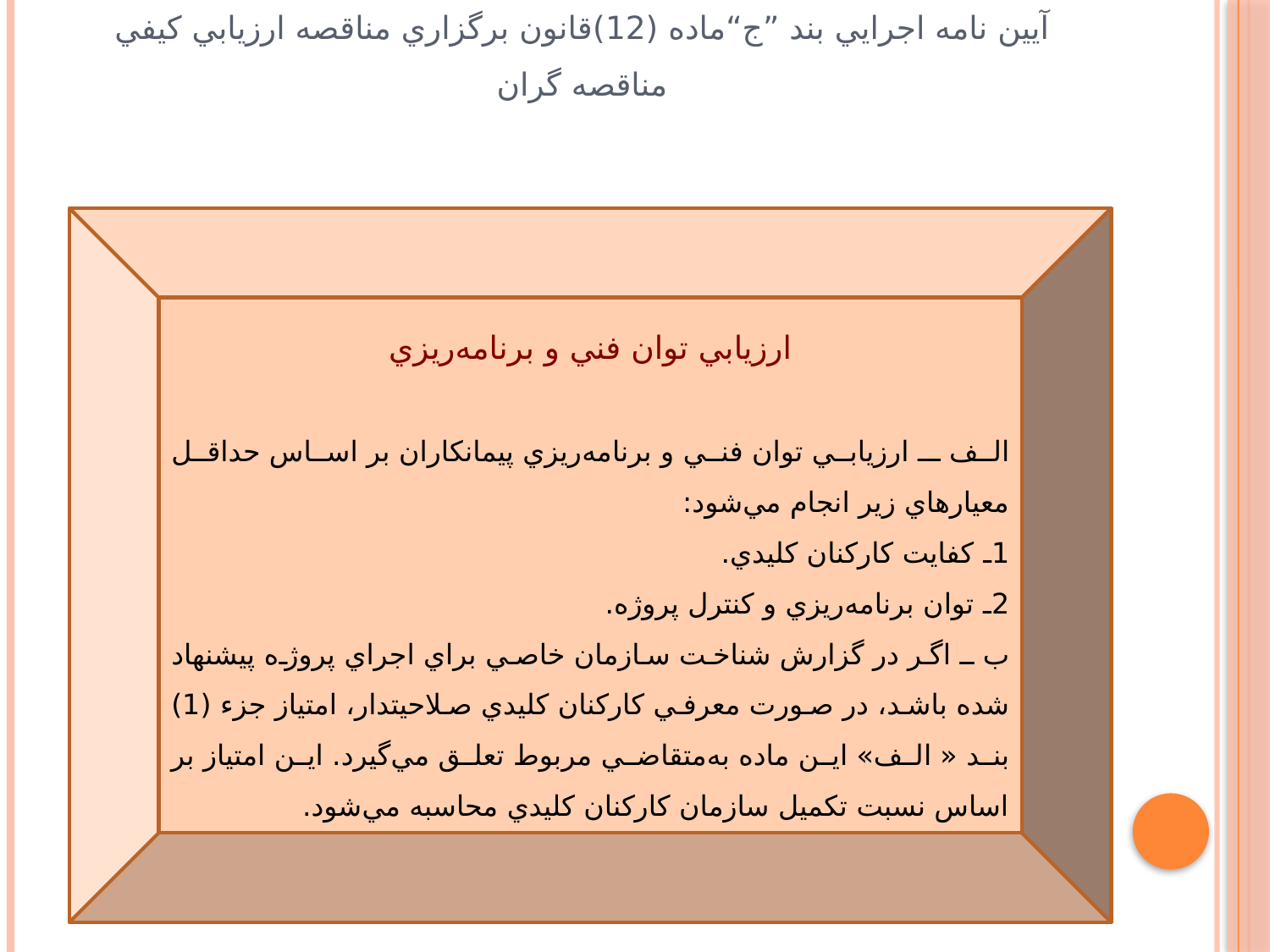

# آيين نامه اجرايي بند ”ج“ماده (12)قانون برگزاري مناقصه ارزيابي كيفي مناقصه گران
ارزيابي توان فني و برنامه‌ريزي

الف ـ ارزيابي توان فني و برنامه‌ريزي پيمانكاران بر اساس حداقل معيارهاي زير انجام مي‌شود:
1ـ كفايت كاركنان كليدي.
2ـ توان برنامه‌ريزي و كنترل پروژه.
ب ـ اگر در گزارش شناخت سازمان خاصي براي اجراي پروژه پيشنهاد شده باشد، در صورت معرفي كاركنان كليدي صلاحيتدار، امتياز جزء (1) بند « الف» اين ماده به‌متقاضي مربوط تعلق مي‌گيرد. اين امتياز بر اساس نسبت تكميل سازمان كاركنان كليدي محاسبه مي‌شود.